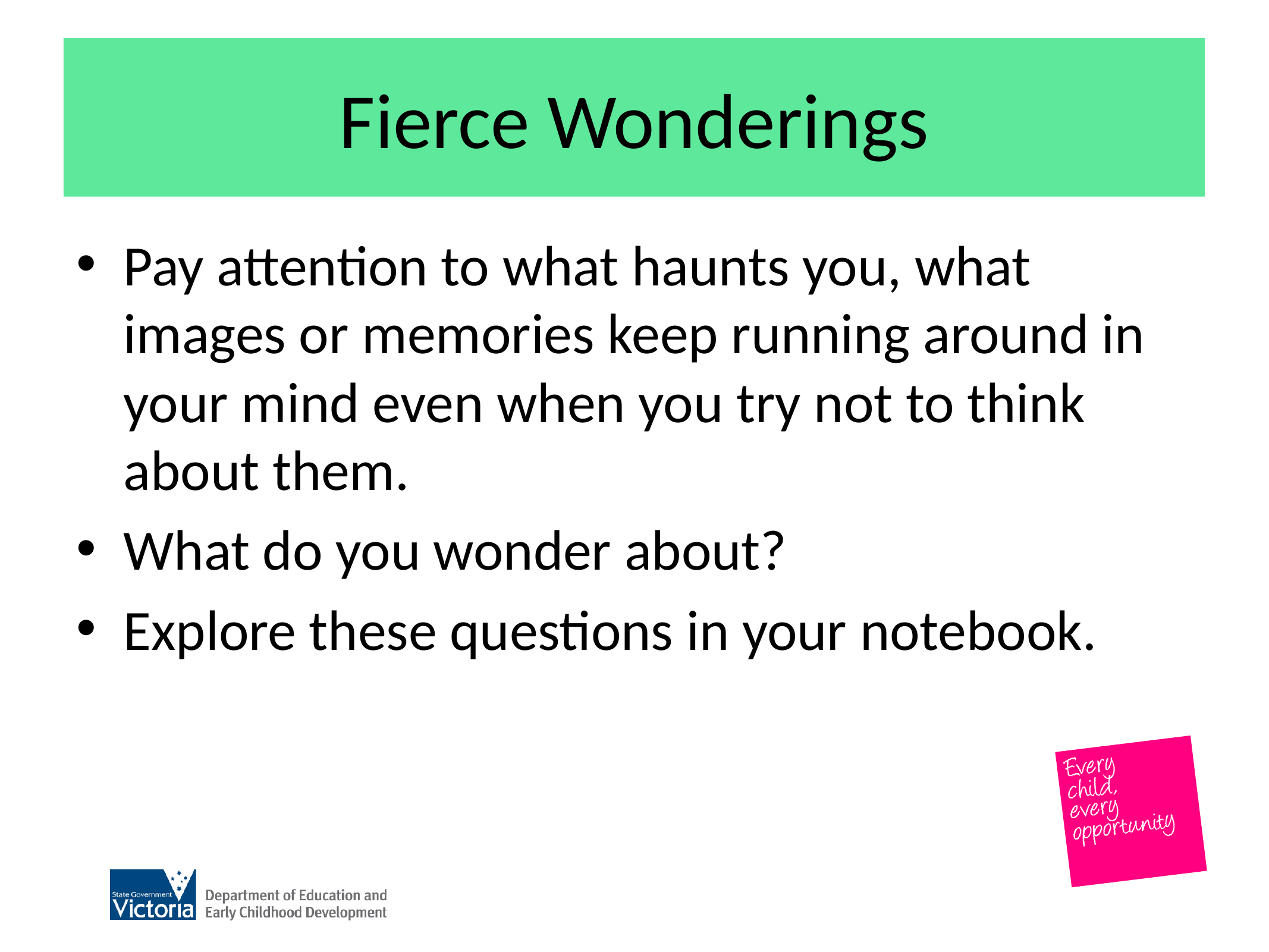

# Fierce Wonderings
Pay attention to what haunts you, what images or memories keep running around in your mind even when you try not to think about them.
What do you wonder about?
Explore these questions in your notebook.